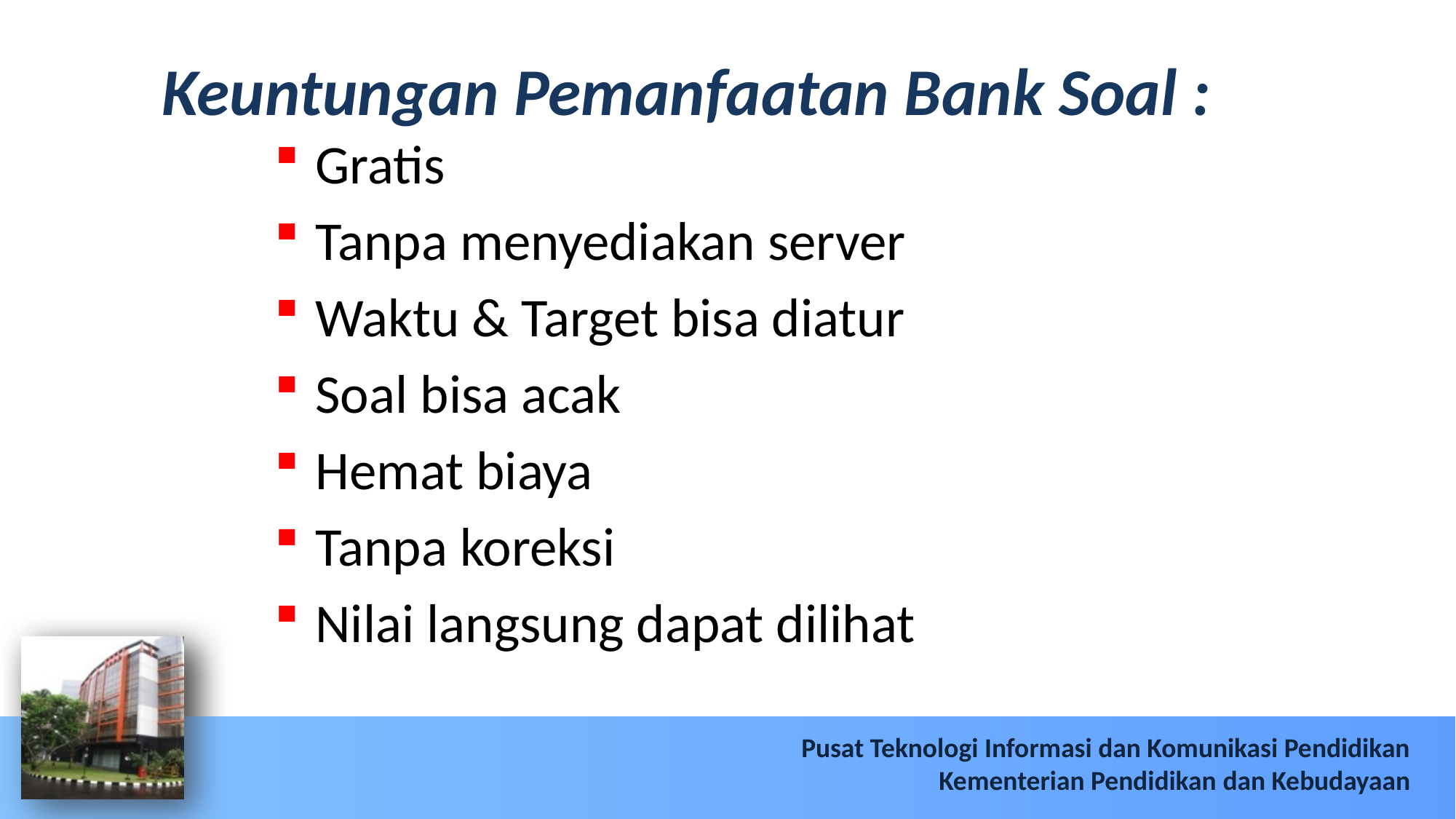

# Keuntungan Pemanfaatan Bank Soal :
Gratis
Tanpa menyediakan server
Waktu & Target bisa diatur
Soal bisa acak
Hemat biaya
Tanpa koreksi
Nilai langsung dapat dilihat